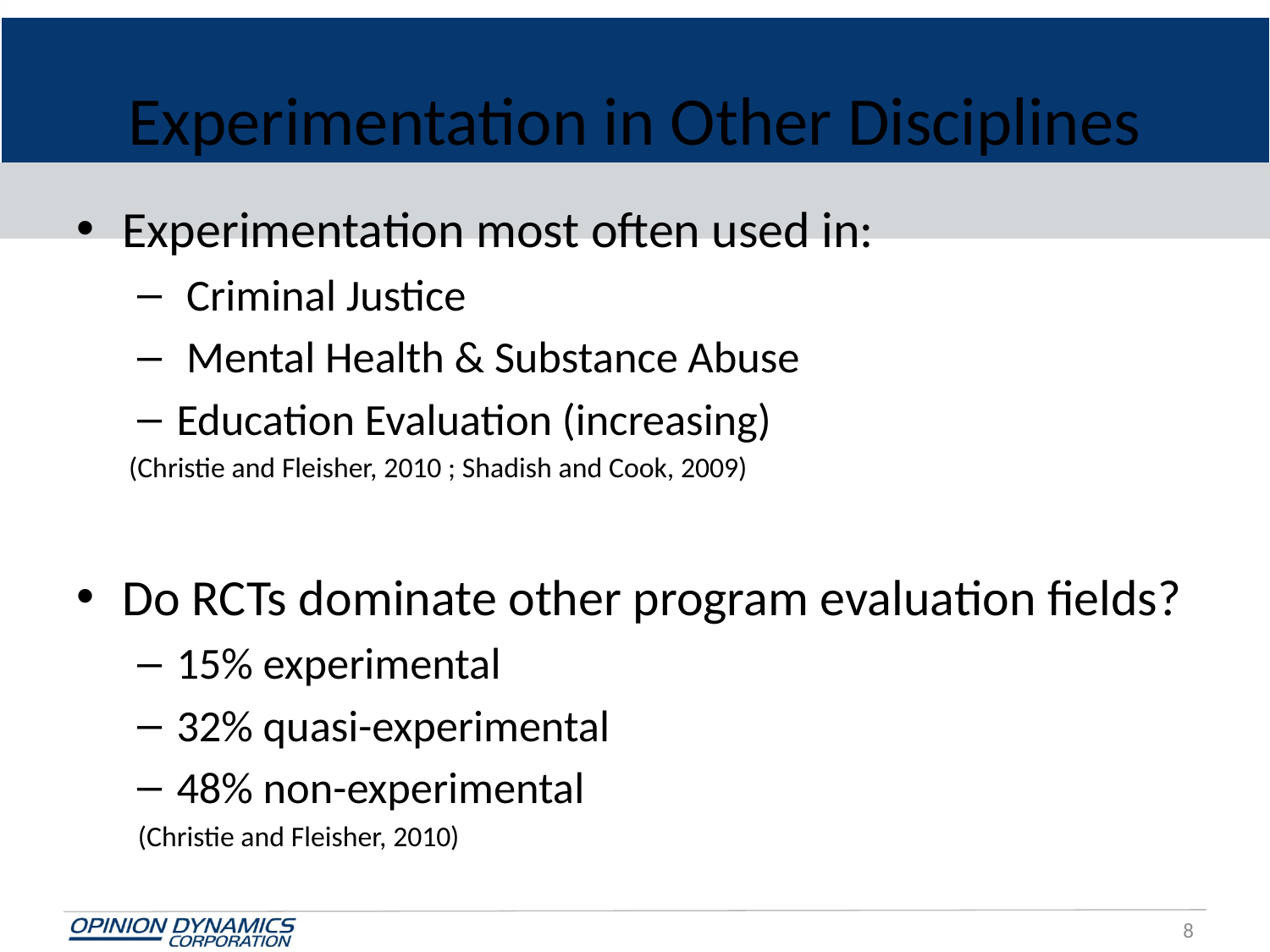

# Experimentation in Other Disciplines
Experimentation most often used in:
 Criminal Justice
 Mental Health & Substance Abuse
Education Evaluation (increasing)
        (Christie and Fleisher, 2010 ; Shadish and Cook, 2009)

Do RCTs dominate other program evaluation fields?
15% experimental
32% quasi-experimental
48% non-experimental
(Christie and Fleisher, 2010)

8